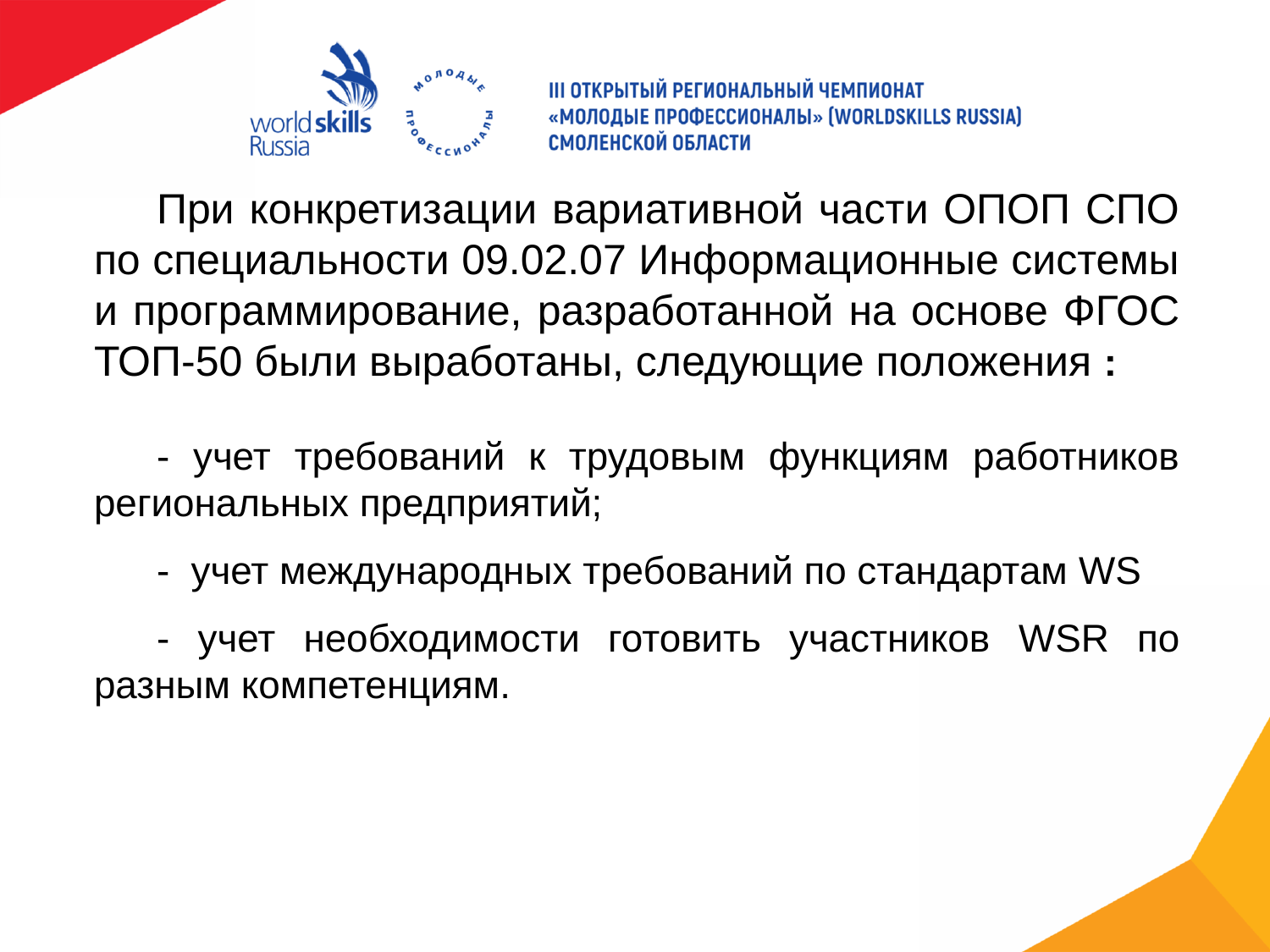

При конкретизации вариативной части ОПОП СПО по специальности 09.02.07 Информационные системы и программирование, разработанной на основе ФГОС ТОП-50 были выработаны, следующие положения :

- учет требований к трудовым функциям работников региональных предприятий;
-  учет международных требований по стандартам WS
- учет необходимости готовить участников WSR по разным компетенциям.